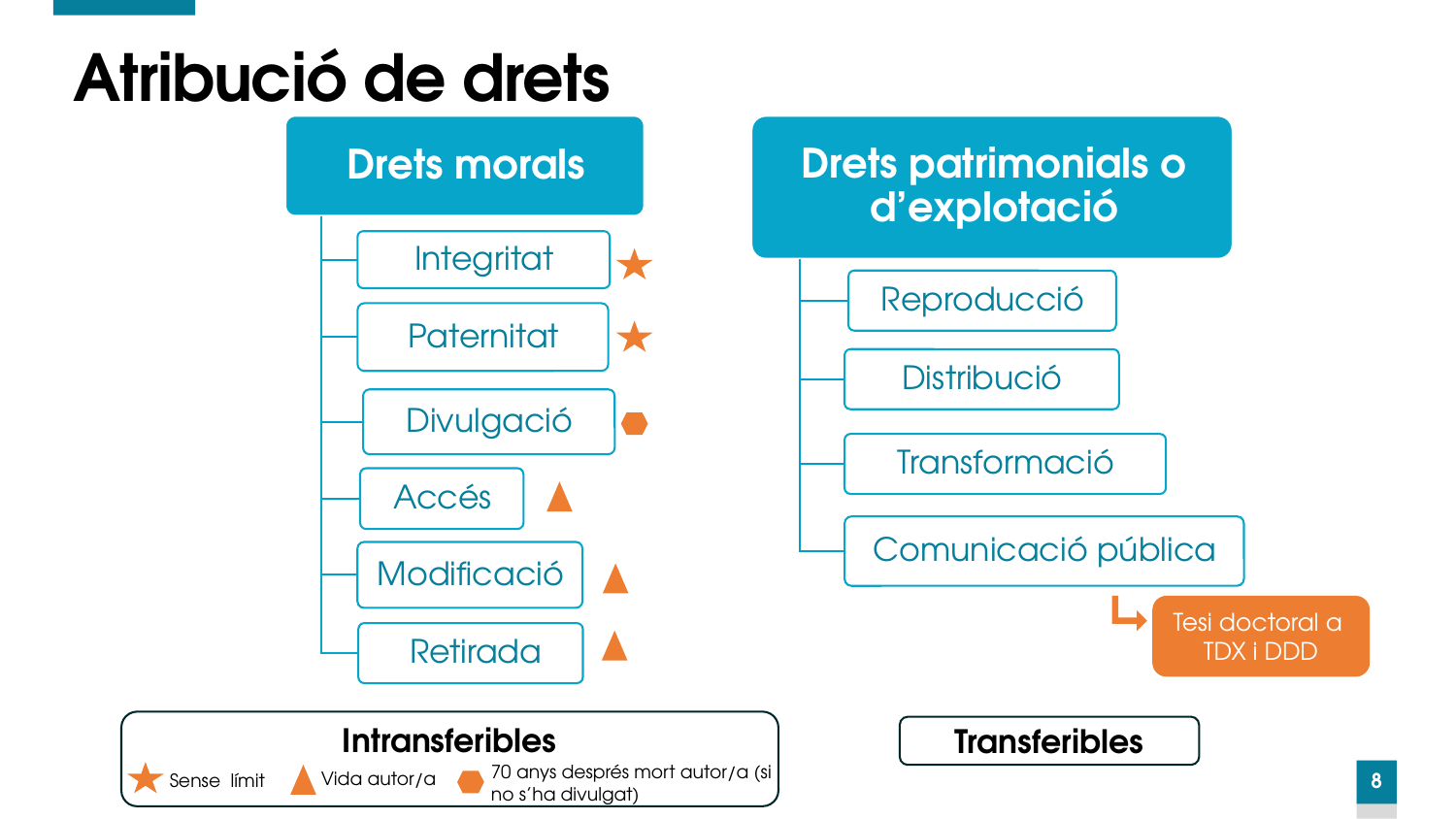

# Atribució de drets
Drets morals
Integritat
Paternitat
Divulgació
Accés
Modificació
 Retirada
Drets patrimonials o d’explotació
Reproducció
Distribució
Comunicació pública
Transformació

Tesi doctoral a
TDX i DDD

Intransferibles

Transferibles
70 anys després mort autor/a (si no s’ha divulgat)
Vida autor/a
Sense  límit